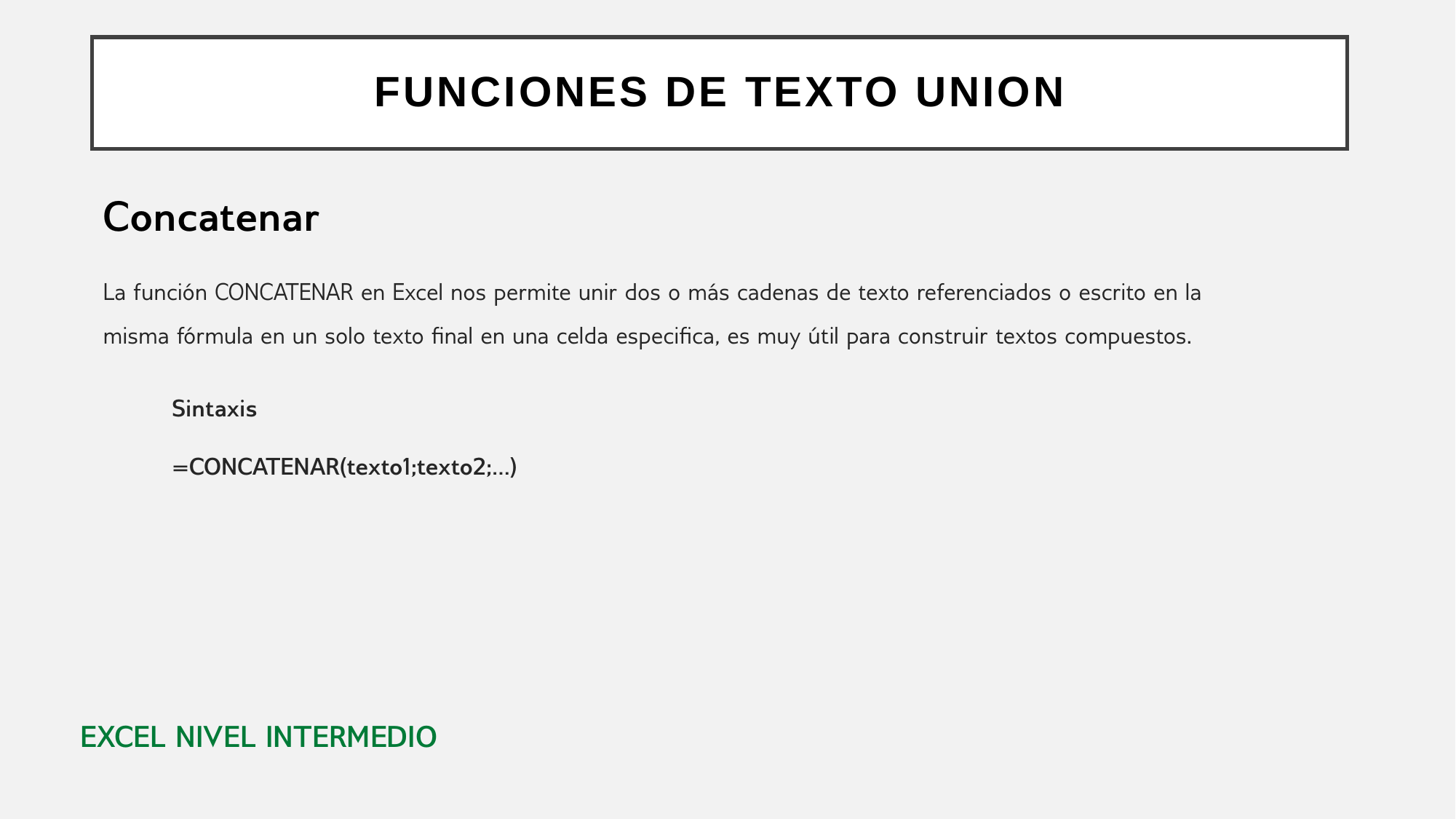

# Funciones de Texto UNION
Concatenar
La función CONCATENAR en Excel nos permite unir dos o más cadenas de texto referenciados o escrito en la misma fórmula en un solo texto final en una celda especifica, es muy útil para construir textos compuestos.

Sintaxis
=CONCATENAR(texto1;texto2;…)
EXCEL NIVEL INTERMEDIO